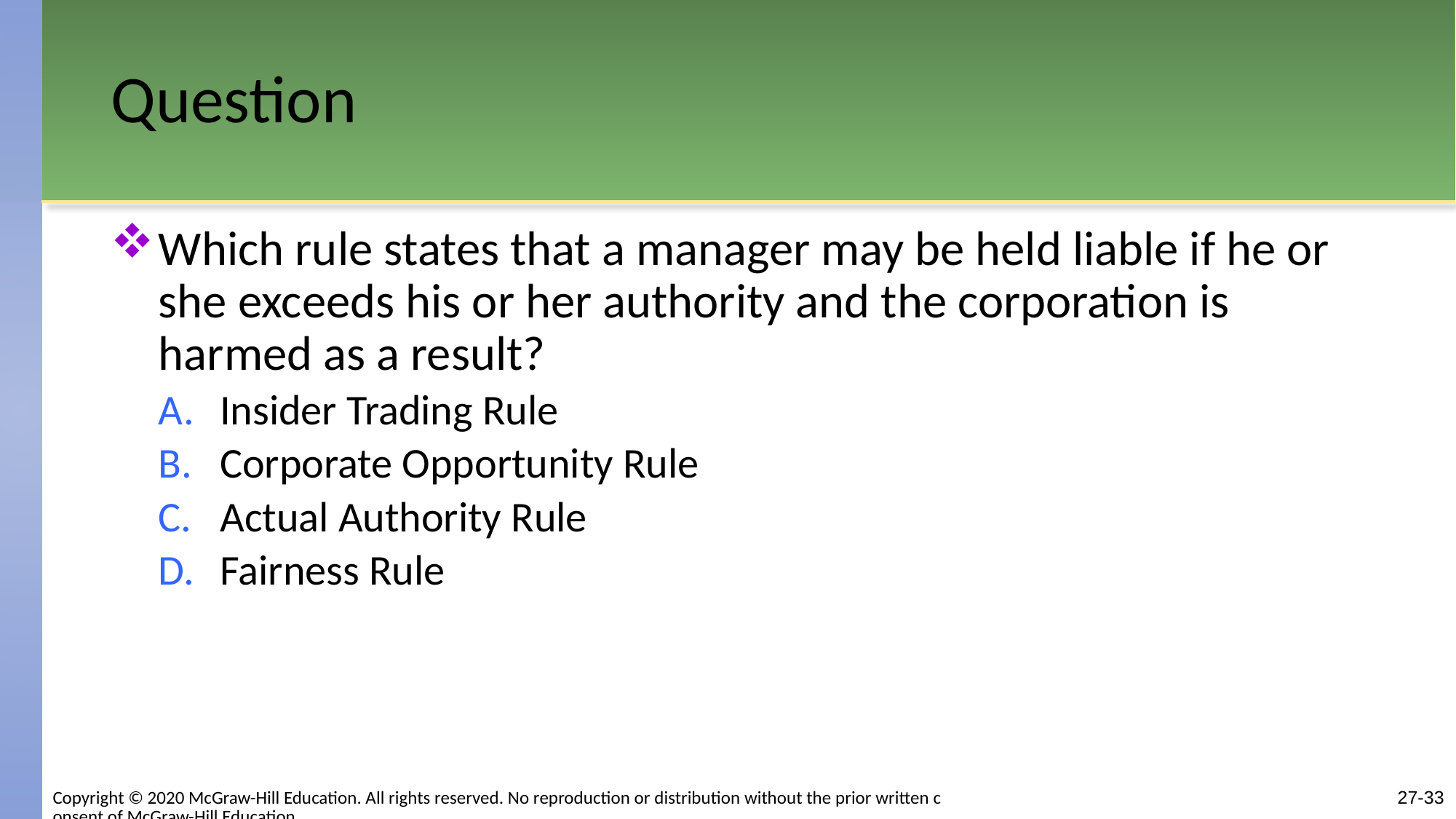

# Question
Which rule states that a manager may be held liable if he or she exceeds his or her authority and the corporation is harmed as a result?
Insider Trading Rule
Corporate Opportunity Rule
Actual Authority Rule
Fairness Rule
27-33
Copyright © 2020 McGraw-Hill Education. All rights reserved. No reproduction or distribution without the prior written consent of McGraw-Hill Education.